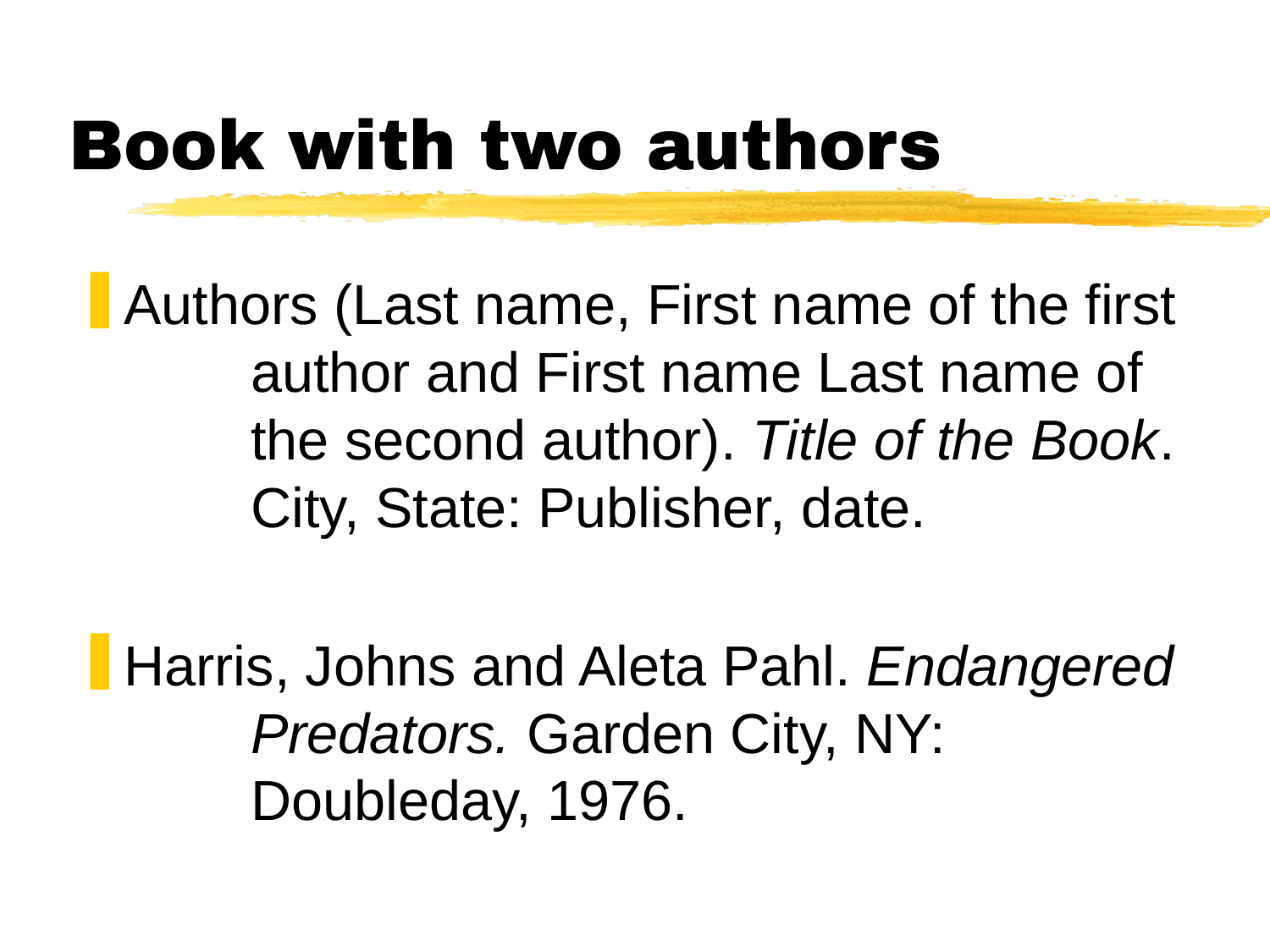

# Book with two authors
Authors (Last name, First name of the first 	author and First name Last name of 	the second author). Title of the Book. 	City, State: Publisher, date.

Harris, Johns and Aleta Pahl. Endangered 	Predators. Garden City, NY: 			Doubleday, 1976.